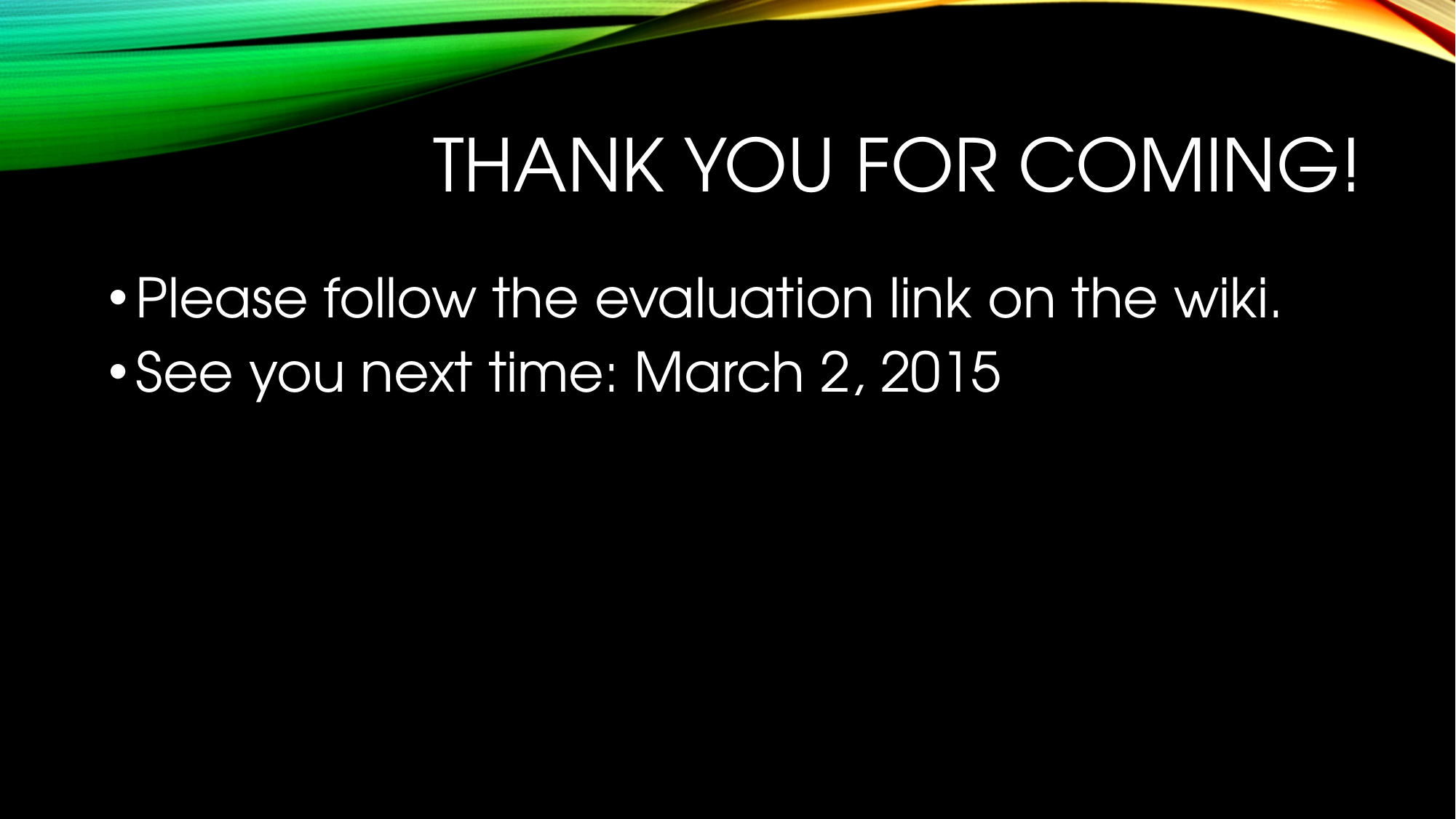

# Thank you for coming!
Please follow the evaluation link on the wiki.
See you next time: March 2, 2015